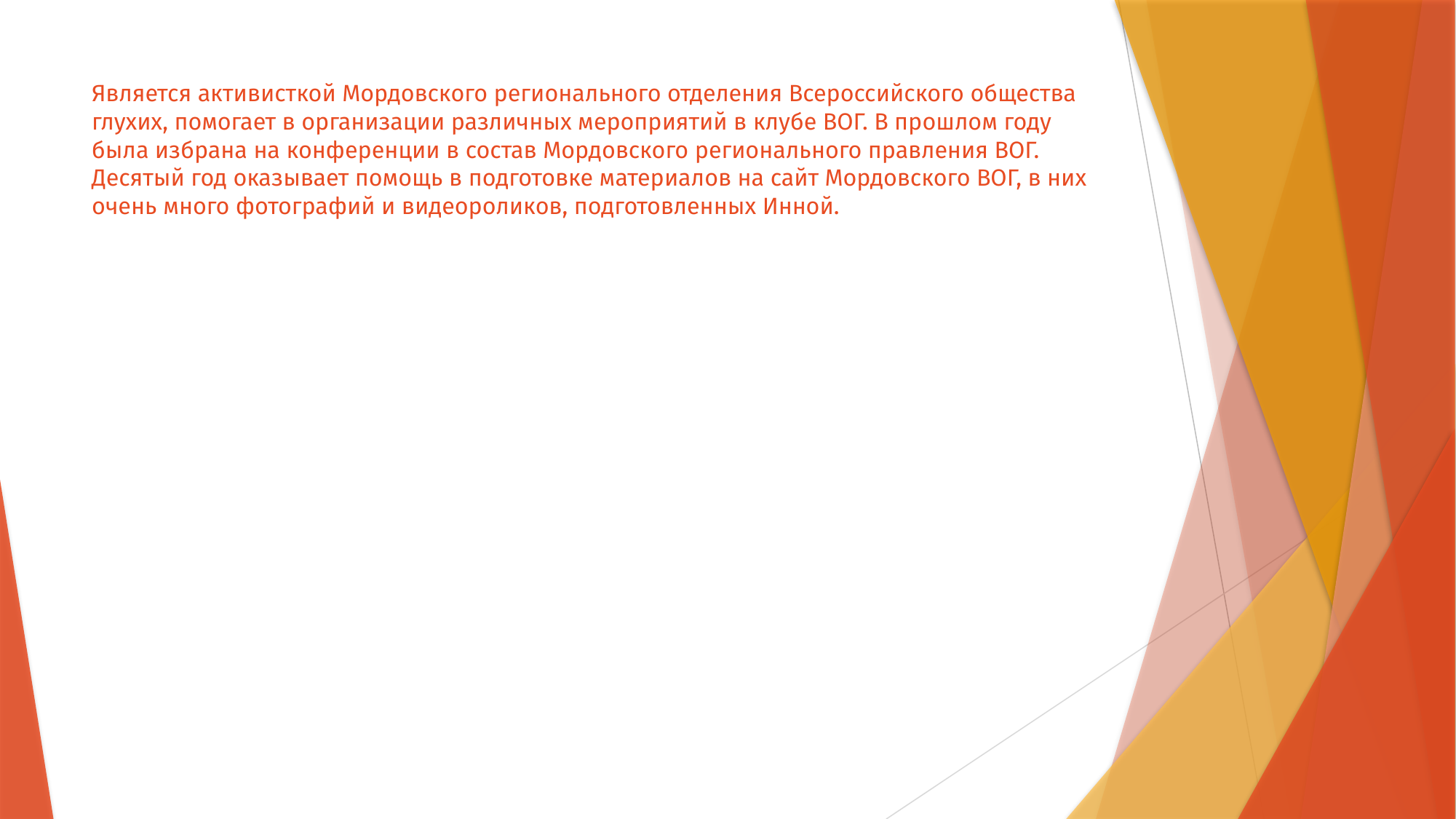

# Является активисткой Мордовского регионального отделения Всероссийского общества глухих, помогает в организации различных мероприятий в клубе ВОГ. В прошлом году была избрана на конференции в состав Мордовского регионального правления ВОГ. Десятый год оказывает помощь в подготовке материалов на сайт Мордовского ВОГ, в них очень много фотографий и видеороликов, подготовленных Инной.